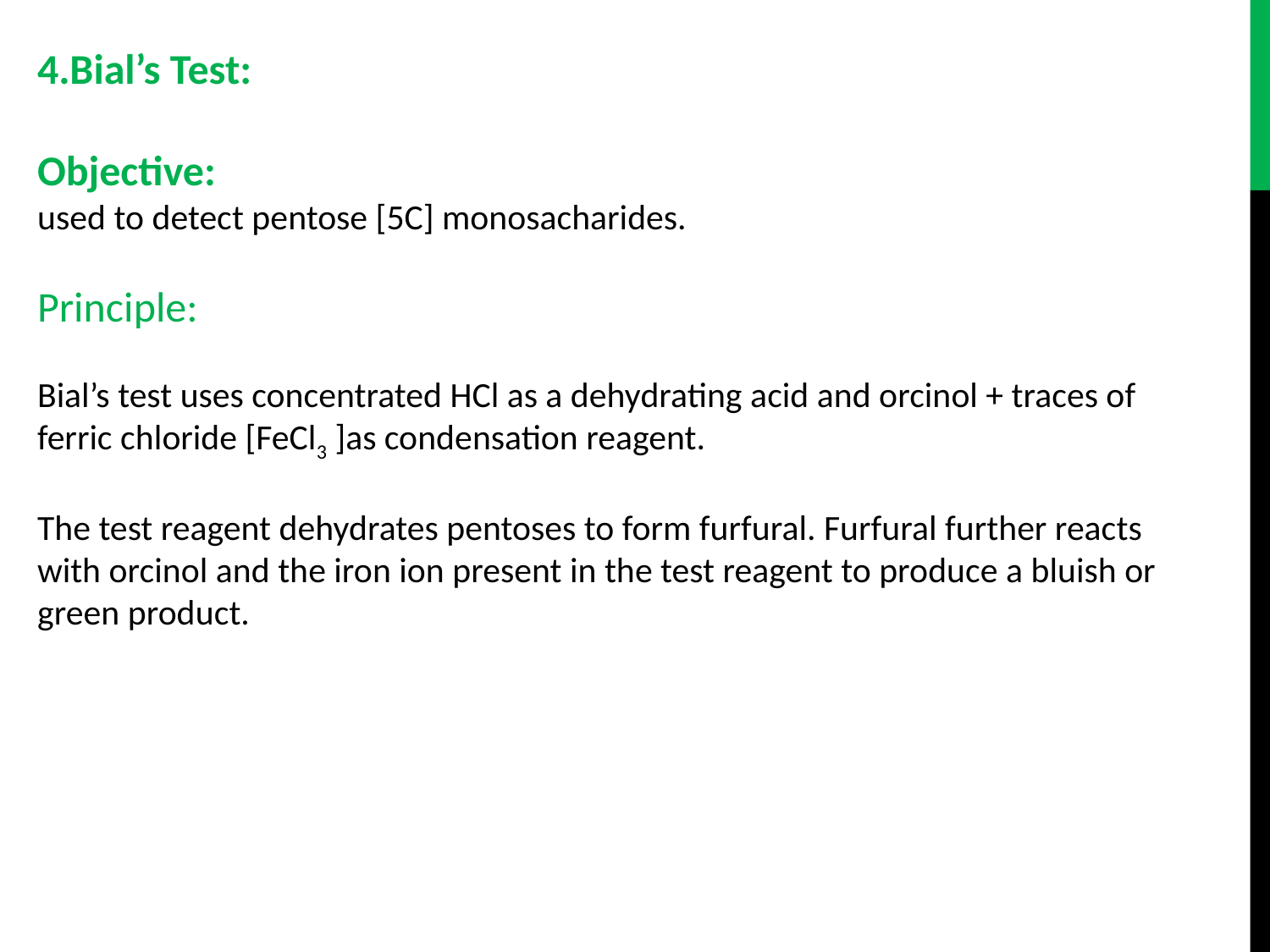

4.Bial’s Test:

Objective:
used to detect pentose [5C] monosacharides.

Principle:

Bial’s test uses concentrated HCl as a dehydrating acid and orcinol + traces of ferric chloride [FeCl3 ]as condensation reagent.

The test reagent dehydrates pentoses to form furfural. Furfural further reacts with orcinol and the iron ion present in the test reagent to produce a bluish or green product.